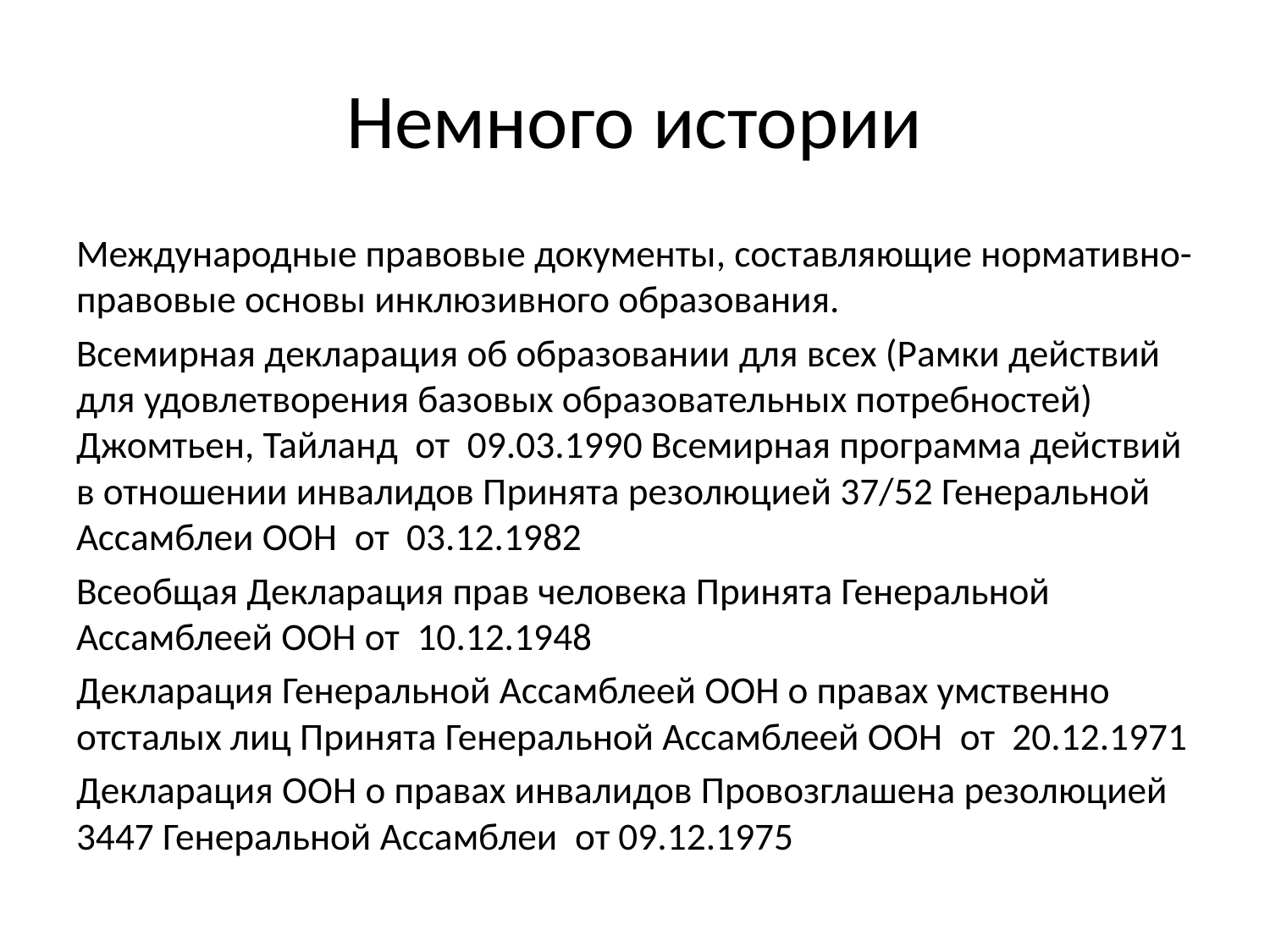

# Немного истории
Международные правовые документы, составляющие нормативно-правовые основы инклюзивного образования.
Всемирная декларация об образовании для всех (Рамки действий для удовлетворения базовых образовательных потребностей) Джомтьен, Тайланд  от  09.03.1990 Всемирная программа действий в отношении инвалидов Принята резолюцией 37/52 Генеральной Ассамблеи ООН  от  03.12.1982
Всеобщая Декларация прав человека Принята Генеральной Ассамблеей ООН от  10.12.1948
Декларация Генеральной Ассамблеей ООН о правах умственно отсталых лиц Принята Генеральной Ассамблеей ООН  от  20.12.1971
Декларация ООН о правах инвалидов Провозглашена резолюцией 3447 Генеральной Ассамблеи  от 09.12.1975